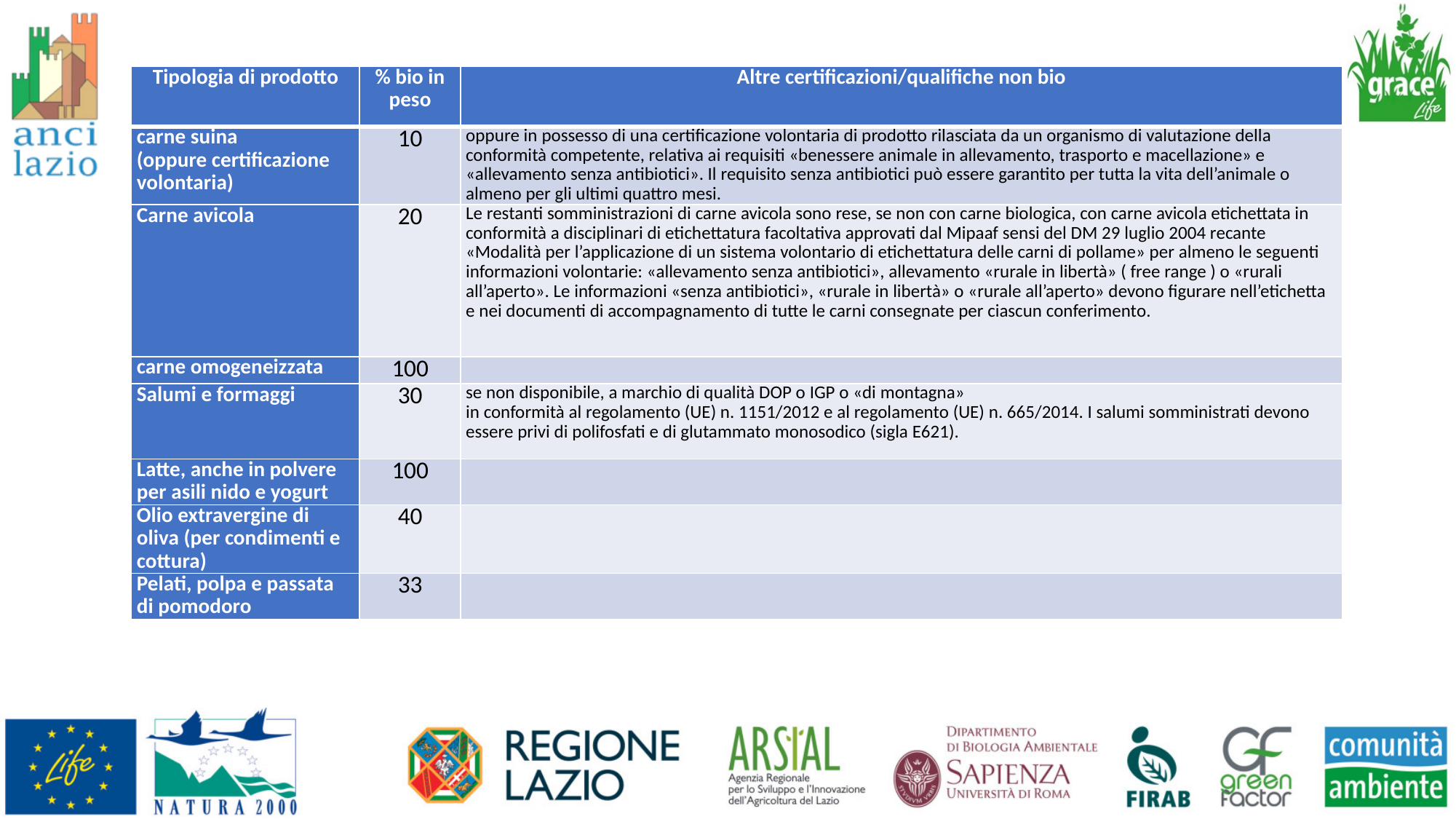

| Tipologia di prodotto | % bio in peso | Altre certificazioni/qualifiche non bio |
| --- | --- | --- |
| carne suina (oppure certificazione volontaria) | 10 | oppure in possesso di una certificazione volontaria di prodotto rilasciata da un organismo di valutazione della conformità competente, relativa ai requisiti «benessere animale in allevamento, trasporto e macellazione» e «allevamento senza antibiotici». Il requisito senza antibiotici può essere garantito per tutta la vita dell’animale o almeno per gli ultimi quattro mesi. |
| Carne avicola | 20 | Le restanti somministrazioni di carne avicola sono rese, se non con carne biologica, con carne avicola etichettata in conformità a disciplinari di etichettatura facoltativa approvati dal Mipaaf sensi del DM 29 luglio 2004 recante «Modalità per l’applicazione di un sistema volontario di etichettatura delle carni di pollame» per almeno le seguenti informazioni volontarie: «allevamento senza antibiotici», allevamento «rurale in libertà» ( free range ) o «rurali all’aperto». Le informazioni «senza antibiotici», «rurale in libertà» o «rurale all’aperto» devono figurare nell’etichetta e nei documenti di accompagnamento di tutte le carni consegnate per ciascun conferimento. |
| carne omogeneizzata | 100 |  |
| Salumi e formaggi | 30 | se non disponibile, a marchio di qualità DOP o IGP o «di montagna» in conformità al regolamento (UE) n. 1151/2012 e al regolamento (UE) n. 665/2014. I salumi somministrati devono essere privi di polifosfati e di glutammato monosodico (sigla E621). |
| Latte, anche in polvere per asili nido e yogurt | 100 |  |
| Olio extravergine di oliva (per condimenti e cottura) | 40 |  |
| Pelati, polpa e passata di pomodoro | 33 |  |